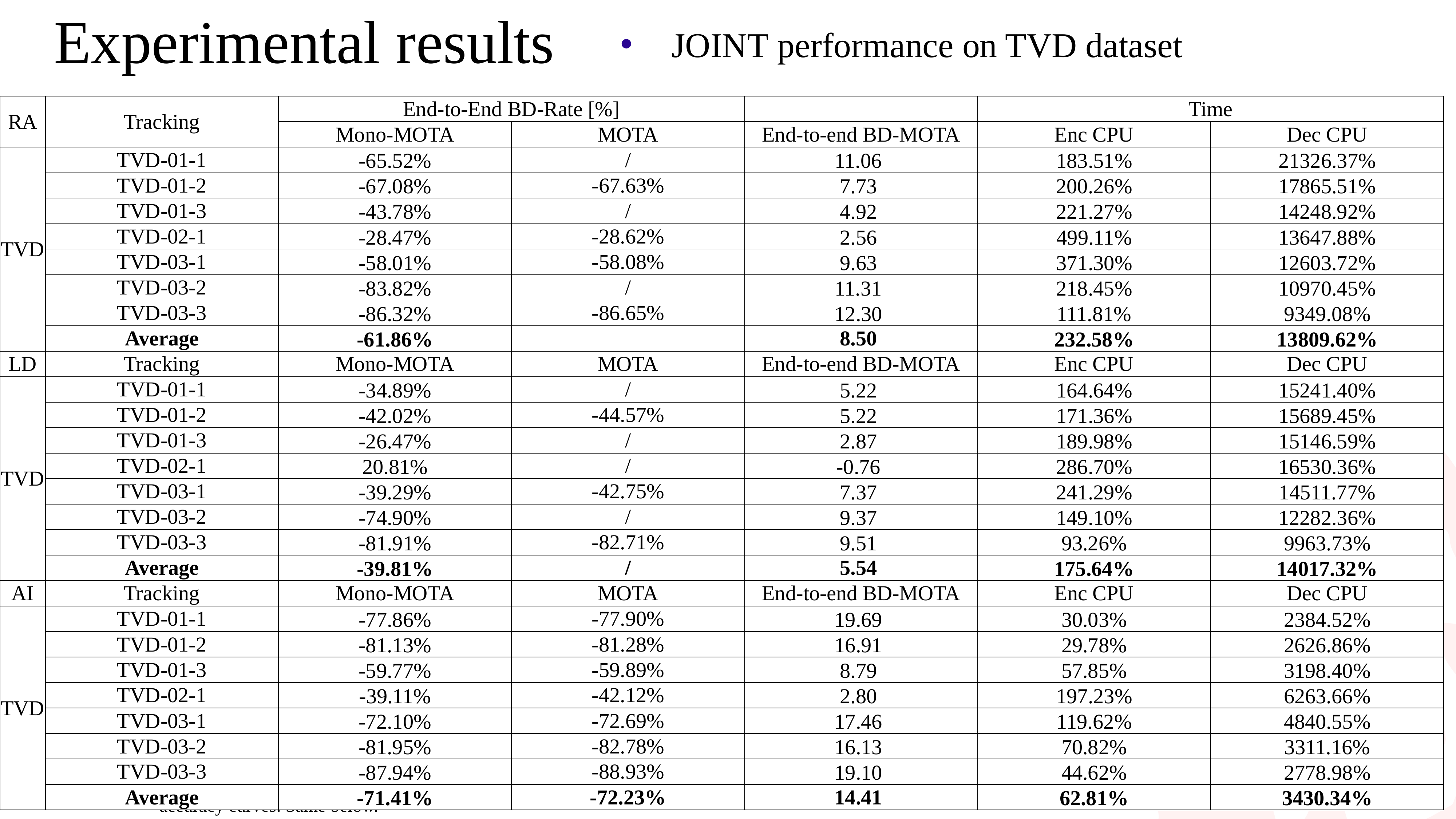

Experimental results
JOINT performance on TVD dataset
| RA | Tracking | End-to-End BD-Rate [%] |  |  | Time |  |
| --- | --- | --- | --- | --- | --- | --- |
|  |  | Mono-MOTA | MOTA | End-to-end BD-MOTA | Enc CPU | Dec CPU |
| TVD | TVD-01-1 | -65.52% | / | 11.06 | 183.51% | 21326.37% |
|  | TVD-01-2 | -67.08% | -67.63% | 7.73 | 200.26% | 17865.51% |
|  | TVD-01-3 | -43.78% | / | 4.92 | 221.27% | 14248.92% |
|  | TVD-02-1 | -28.47% | -28.62% | 2.56 | 499.11% | 13647.88% |
|  | TVD-03-1 | -58.01% | -58.08% | 9.63 | 371.30% | 12603.72% |
|  | TVD-03-2 | -83.82% | / | 11.31 | 218.45% | 10970.45% |
|  | TVD-03-3 | -86.32% | -86.65% | 12.30 | 111.81% | 9349.08% |
|  | Average | -61.86% |  | 8.50 | 232.58% | 13809.62% |
| LD | Tracking | Mono-MOTA | MOTA | End-to-end BD-MOTA | Enc CPU | Dec CPU |
| TVD | TVD-01-1 | -34.89% | / | 5.22 | 164.64% | 15241.40% |
|  | TVD-01-2 | -42.02% | -44.57% | 5.22 | 171.36% | 15689.45% |
|  | TVD-01-3 | -26.47% | / | 2.87 | 189.98% | 15146.59% |
|  | TVD-02-1 | 20.81% | / | -0.76 | 286.70% | 16530.36% |
|  | TVD-03-1 | -39.29% | -42.75% | 7.37 | 241.29% | 14511.77% |
|  | TVD-03-2 | -74.90% | / | 9.37 | 149.10% | 12282.36% |
|  | TVD-03-3 | -81.91% | -82.71% | 9.51 | 93.26% | 9963.73% |
|  | Average | -39.81% | / | 5.54 | 175.64% | 14017.32% |
| AI | Tracking | Mono-MOTA | MOTA | End-to-end BD-MOTA | Enc CPU | Dec CPU |
| TVD | TVD-01-1 | -77.86% | -77.90% | 19.69 | 30.03% | 2384.52% |
|  | TVD-01-2 | -81.13% | -81.28% | 16.91 | 29.78% | 2626.86% |
|  | TVD-01-3 | -59.77% | -59.89% | 8.79 | 57.85% | 3198.40% |
|  | TVD-02-1 | -39.11% | -42.12% | 2.80 | 197.23% | 6263.66% |
|  | TVD-03-1 | -72.10% | -72.69% | 17.46 | 119.62% | 4840.55% |
|  | TVD-03-2 | -81.95% | -82.78% | 16.13 | 70.82% | 3311.16% |
|  | TVD-03-3 | -87.94% | -88.93% | 19.10 | 44.62% | 2778.98% |
|  | Average | -71.41% | -72.23% | 14.41 | 62.81% | 3430.34% |
lease note “/” in the tables indicates the performance cannot be calculated validly, due to the nonmonotonic machine task performance or the non-overlap between rate-accuracy curves. Same below.
6